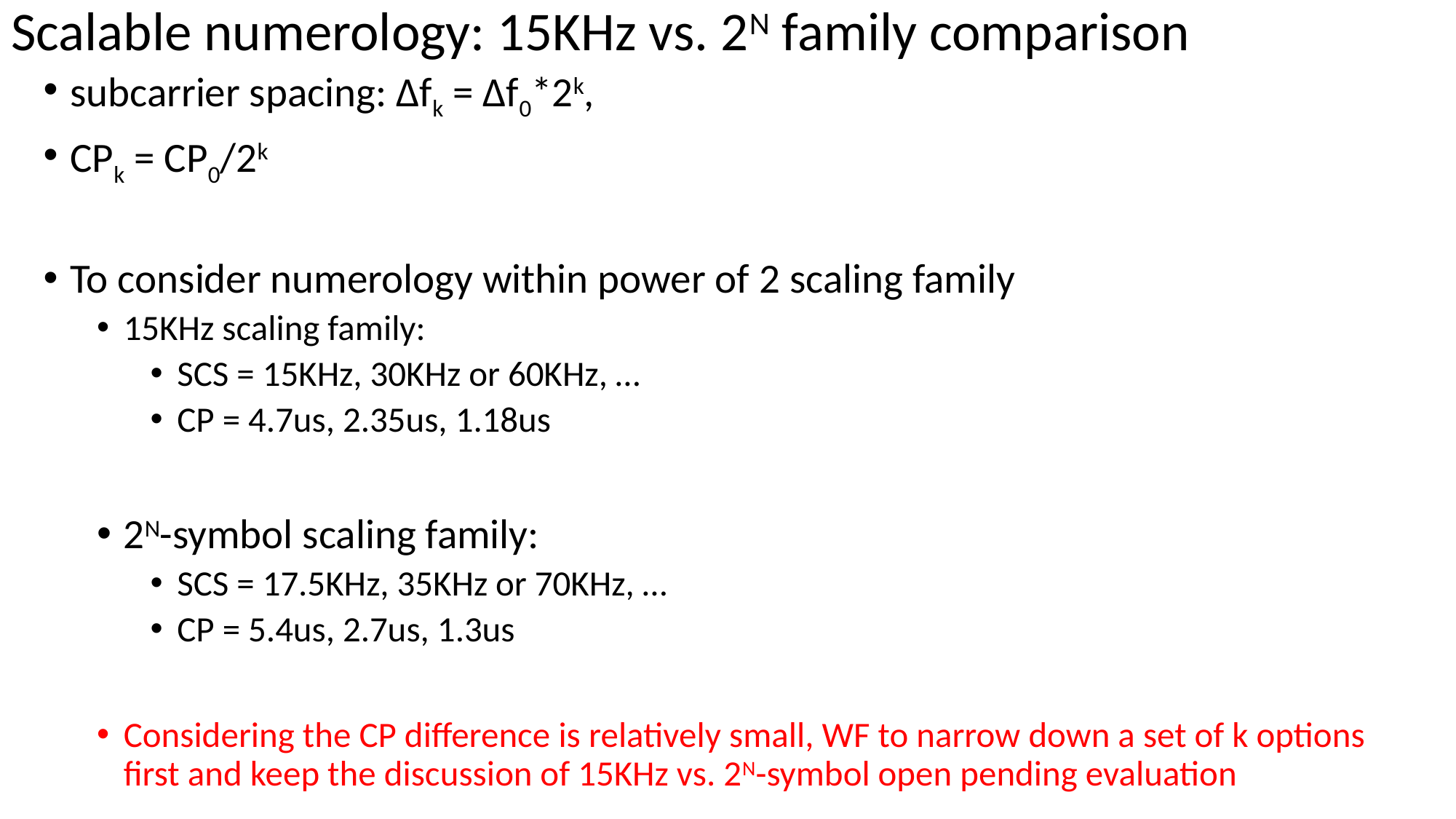

Scalable numerology: 15KHz vs. 2N family comparison
subcarrier spacing: Δfk = Δf0*2k,
CPk = CP0/2k

To consider numerology within power of 2 scaling family
15KHz scaling family:
SCS = 15KHz, 30KHz or 60KHz, …
CP = 4.7us, 2.35us, 1.18us

2N-symbol scaling family:
SCS = 17.5KHz, 35KHz or 70KHz, …
CP = 5.4us, 2.7us, 1.3us

Considering the CP difference is relatively small, WF to narrow down a set of k options first and keep the discussion of 15KHz vs. 2N-symbol open pending evaluation